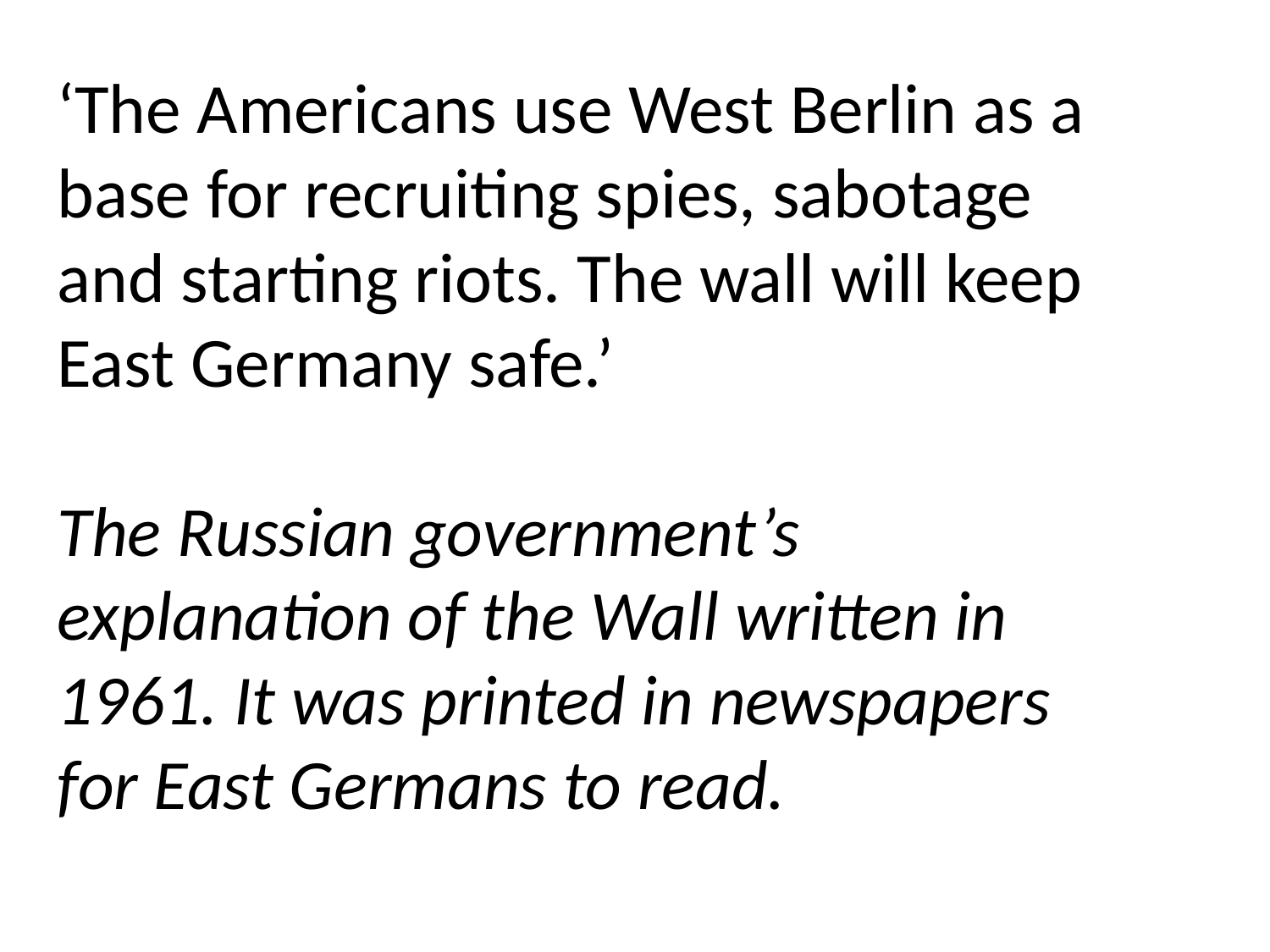

‘The Americans use West Berlin as a base for recruiting spies, sabotage and starting riots. The wall will keep East Germany safe.’

The Russian government’s explanation of the Wall written in 1961. It was printed in newspapers for East Germans to read.